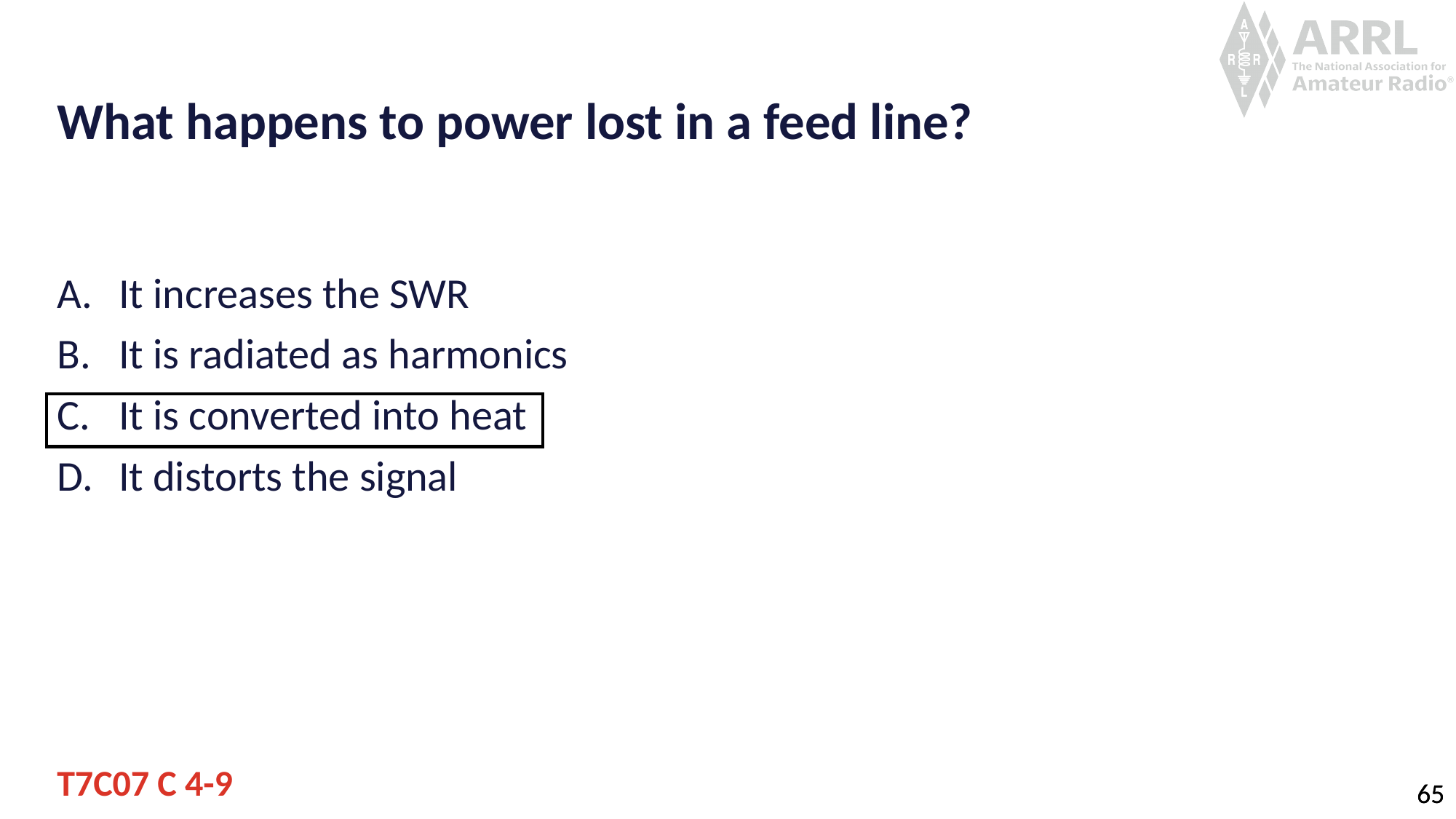

# What happens to power lost in a feed line?
It increases the SWR
It is radiated as harmonics
It is converted into heat
It distorts the signal

T7C07 C 4-9